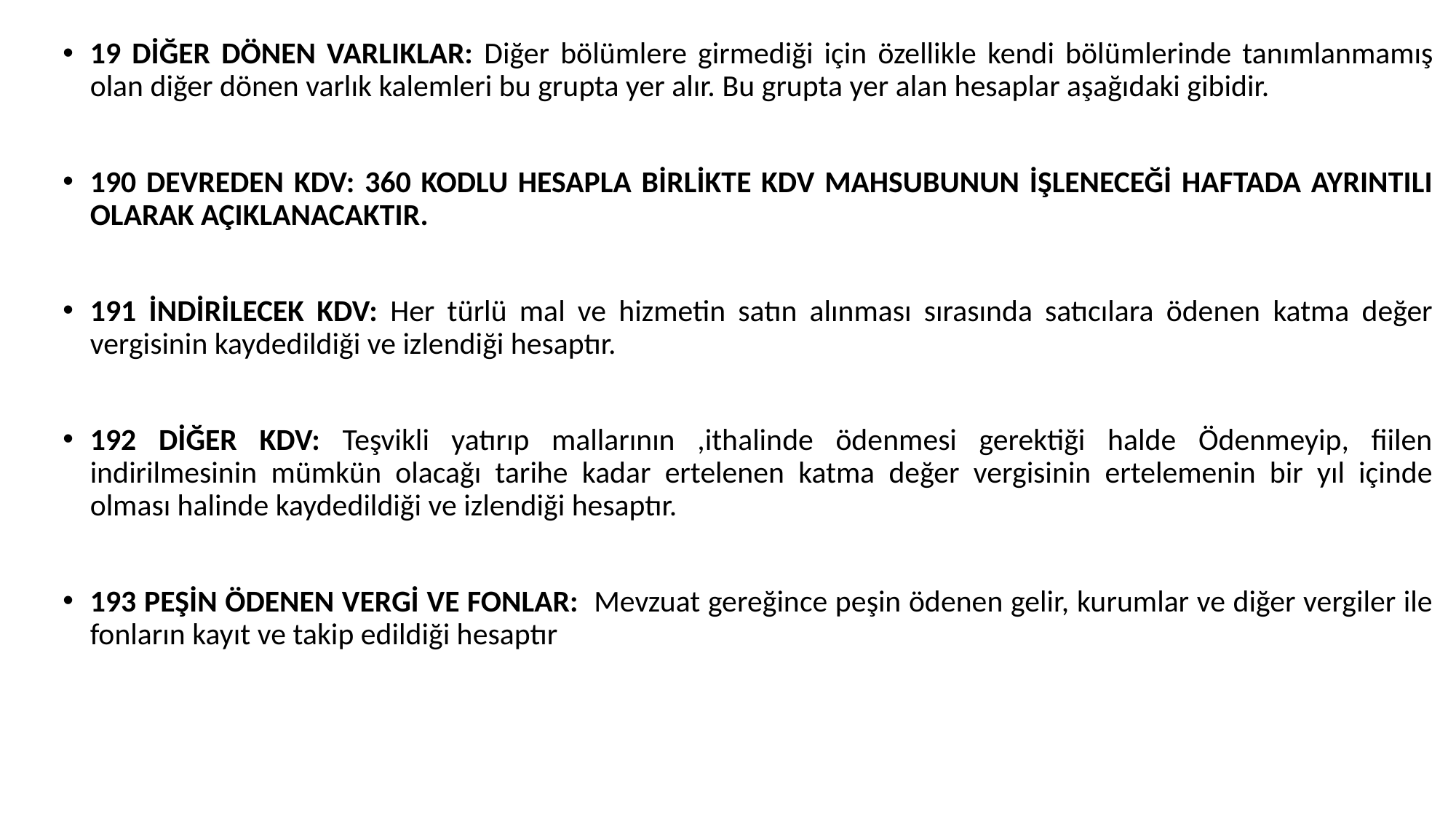

19 DİĞER DÖNEN VARLIKLAR: Diğer bölümlere girmediği için özellikle kendi bölümlerinde tanımlanmamış olan diğer dönen varlık kalemleri bu grupta yer alır. Bu grupta yer alan hesaplar aşağıdaki gibidir.

190 DEVREDEN KDV: 360 KODLU HESAPLA BİRLİKTE KDV MAHSUBUNUN İŞLENECEĞİ HAFTADA AYRINTILI OLARAK AÇIKLANACAKTIR.

191 İNDİRİLECEK KDV: Her türlü mal ve hizmetin satın alınması sırasında satıcılara ödenen katma değer vergisinin kaydedildiği ve izlendiği hesaptır.

192 DİĞER KDV: Teşvikli yatırıp mallarının ,ithalinde ödenmesi gerektiği halde Ödenmeyip, fiilen indirilmesinin mümkün olacağı tarihe kadar ertelenen katma değer vergisinin ertelemenin bir yıl içinde olması halinde kaydedildiği ve izlendiği hesaptır.

193 PEŞİN ÖDENEN VERGİ VE FONLAR:  Mevzuat gereğince peşin ödenen gelir, kurumlar ve diğer vergiler ile fonların kayıt ve takip edildiği hesaptır